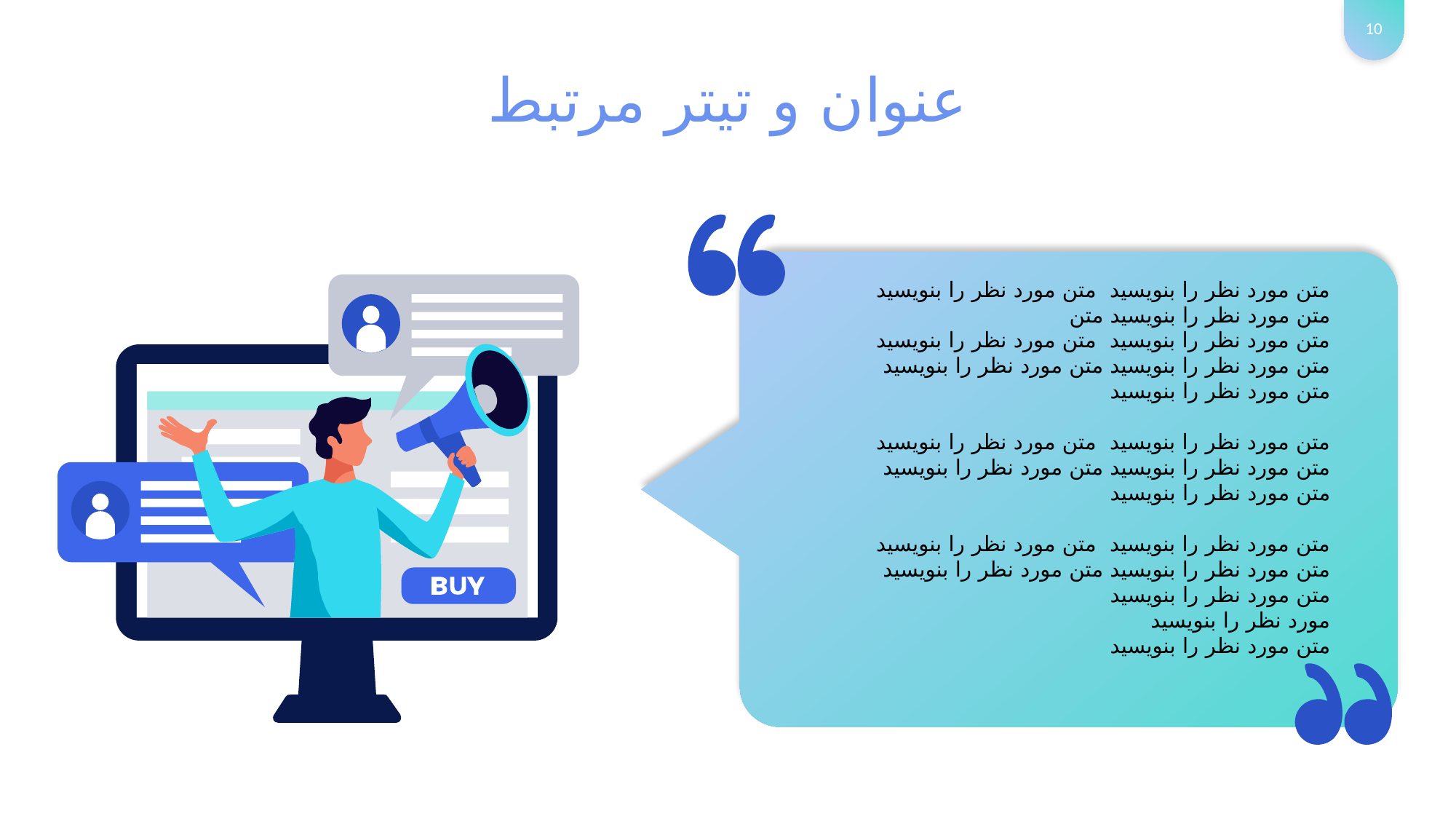

10
# عنوان و تیتر مرتبط

متن مورد نظر را بنویسید  متن مورد نظر را بنویسید
متن مورد نظر را بنویسید متن
متن مورد نظر را بنویسید  متن مورد نظر را بنویسید
متن مورد نظر را بنویسید متن مورد نظر را بنویسید
متن مورد نظر را بنویسید

متن مورد نظر را بنویسید  متن مورد نظر را بنویسید
متن مورد نظر را بنویسید متن مورد نظر را بنویسید
متن مورد نظر را بنویسید

متن مورد نظر را بنویسید  متن مورد نظر را بنویسید
متن مورد نظر را بنویسید متن مورد نظر را بنویسید
متن مورد نظر را بنویسید
 مورد نظر را بنویسید
متن مورد نظر را بنویسید